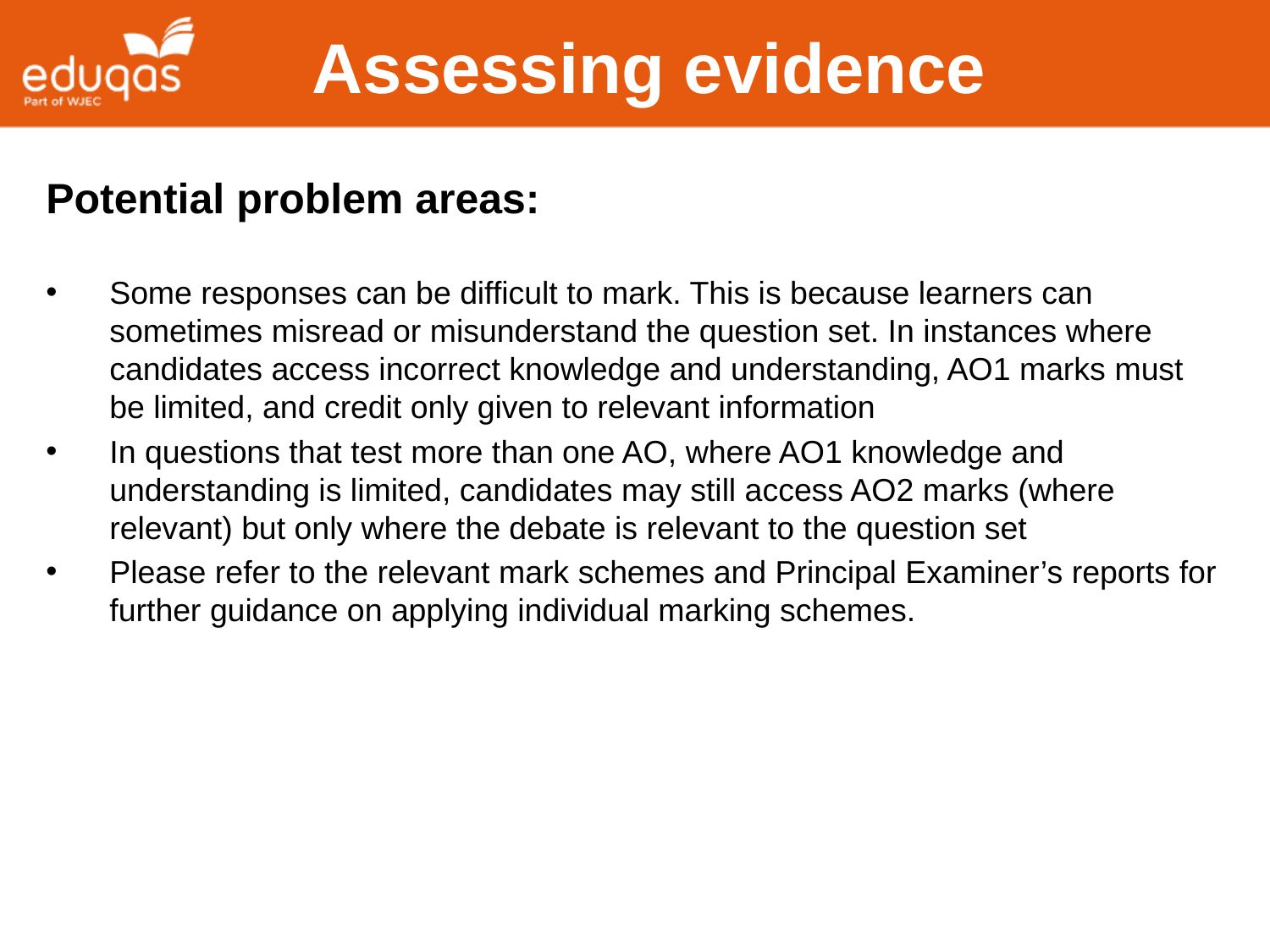

Assessing evidence
Potential problem areas:

Some responses can be difficult to mark. This is because learners can sometimes misread or misunderstand the question set. In instances where candidates access incorrect knowledge and understanding, AO1 marks must be limited, and credit only given to relevant information
In questions that test more than one AO, where AO1 knowledge and understanding is limited, candidates may still access AO2 marks (where relevant) but only where the debate is relevant to the question set
Please refer to the relevant mark schemes and Principal Examiner’s reports for further guidance on applying individual marking schemes.